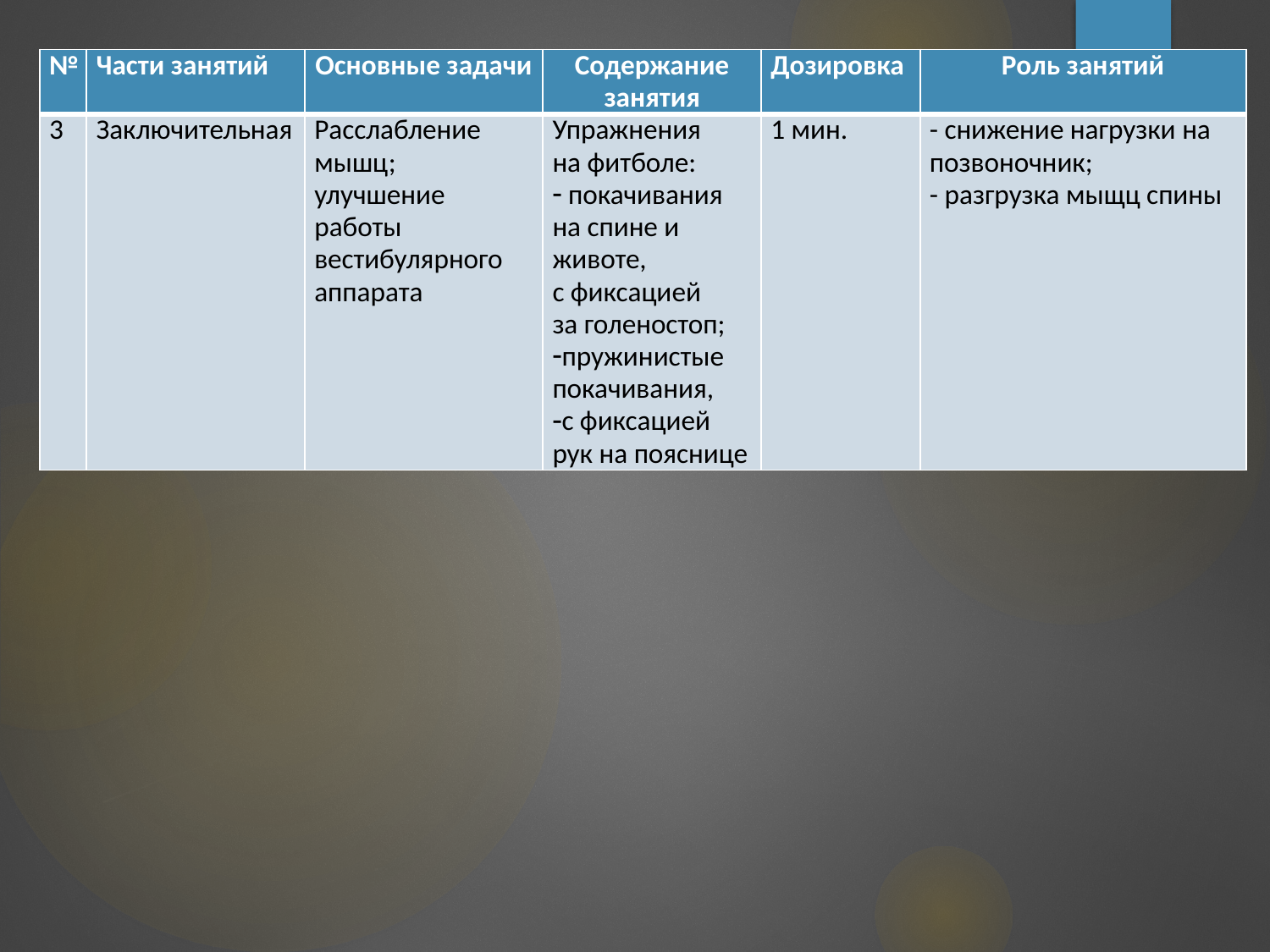

| № | Части занятий | Основные задачи | Содержание занятия | Дозировка | Роль занятий |
| --- | --- | --- | --- | --- | --- |
| 3 | Заключительная | Расслабление мышц; улучшение работы вестибулярного аппарата | Упражнения на фитболе: покачивания на спине и животе, с фиксацией за голеностоп; пружинистые покачивания, с фиксацией рук на пояснице | 1 мин. | - снижение нагрузки на позвоночник; - разгрузка мыщц спины |